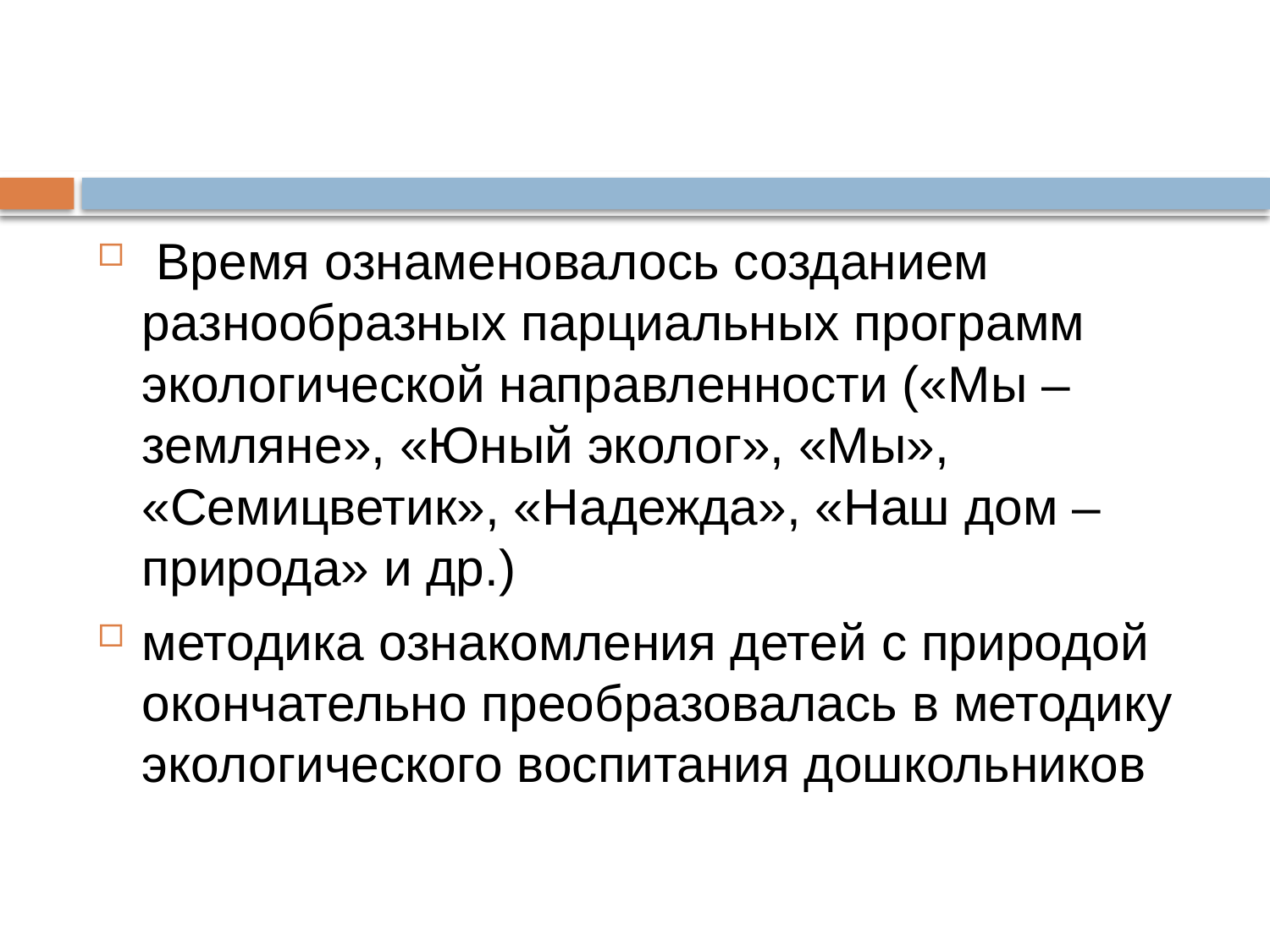

#
 Время ознаменовалось созданием разнообразных парциальных программ экологической направленности («Мы – земляне», «Юный эколог», «Мы», «Семицветик», «Надежда», «Наш дом – природа» и др.)
методика ознакомления детей с природой окончательно преобразовалась в методику экологического воспитания дошкольников